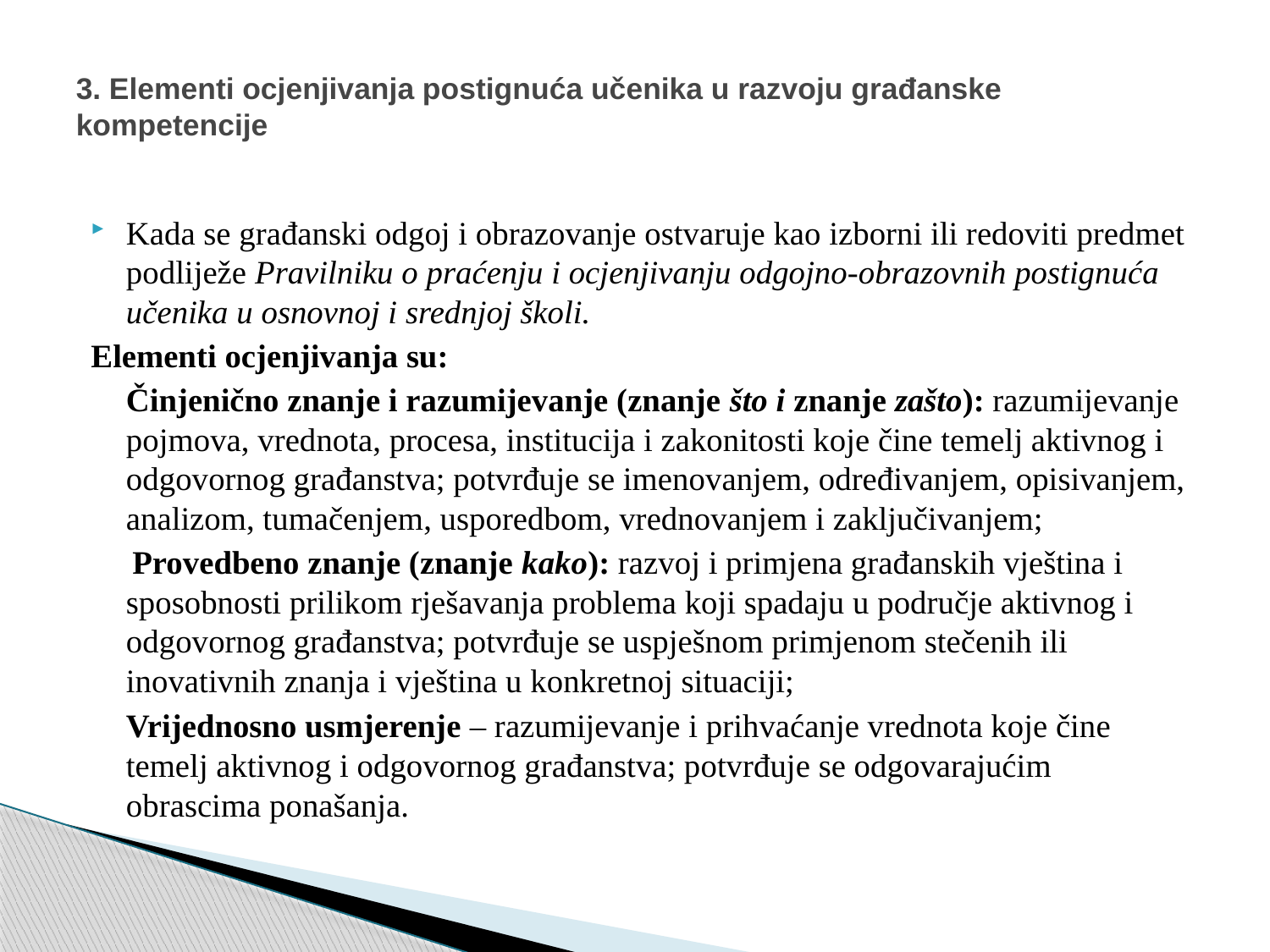

# 3. Elementi ocjenjivanja postignuća učenika u razvoju građanske kompetencije
Kada se građanski odgoj i obrazovanje ostvaruje kao izborni ili redoviti predmet podliježe Pravilniku o praćenju i ocjenjivanju odgojno-obrazovnih postignuća učenika u osnovnoj i srednjoj školi.
Elementi ocjenjivanja su:
	Činjenično znanje i razumijevanje (znanje što i znanje zašto): razumijevanje pojmova, vrednota, procesa, institucija i zakonitosti koje čine temelj aktivnog i odgovornog građanstva; potvrđuje se imenovanjem, određivanjem, opisivanjem, analizom, tumačenjem, usporedbom, vrednovanjem i zaključivanjem;
     Provedbeno znanje (znanje kako): razvoj i primjena građanskih vještina i sposobnosti prilikom rješavanja problema koji spadaju u područje aktivnog i odgovornog građanstva; potvrđuje se uspješnom primjenom stečenih ili inovativnih znanja i vještina u konkretnoj situaciji;
	Vrijednosno usmjerenje – razumijevanje i prihvaćanje vrednota koje čine temelj aktivnog i odgovornog građanstva; potvrđuje se odgovarajućim obrascima ponašanja.